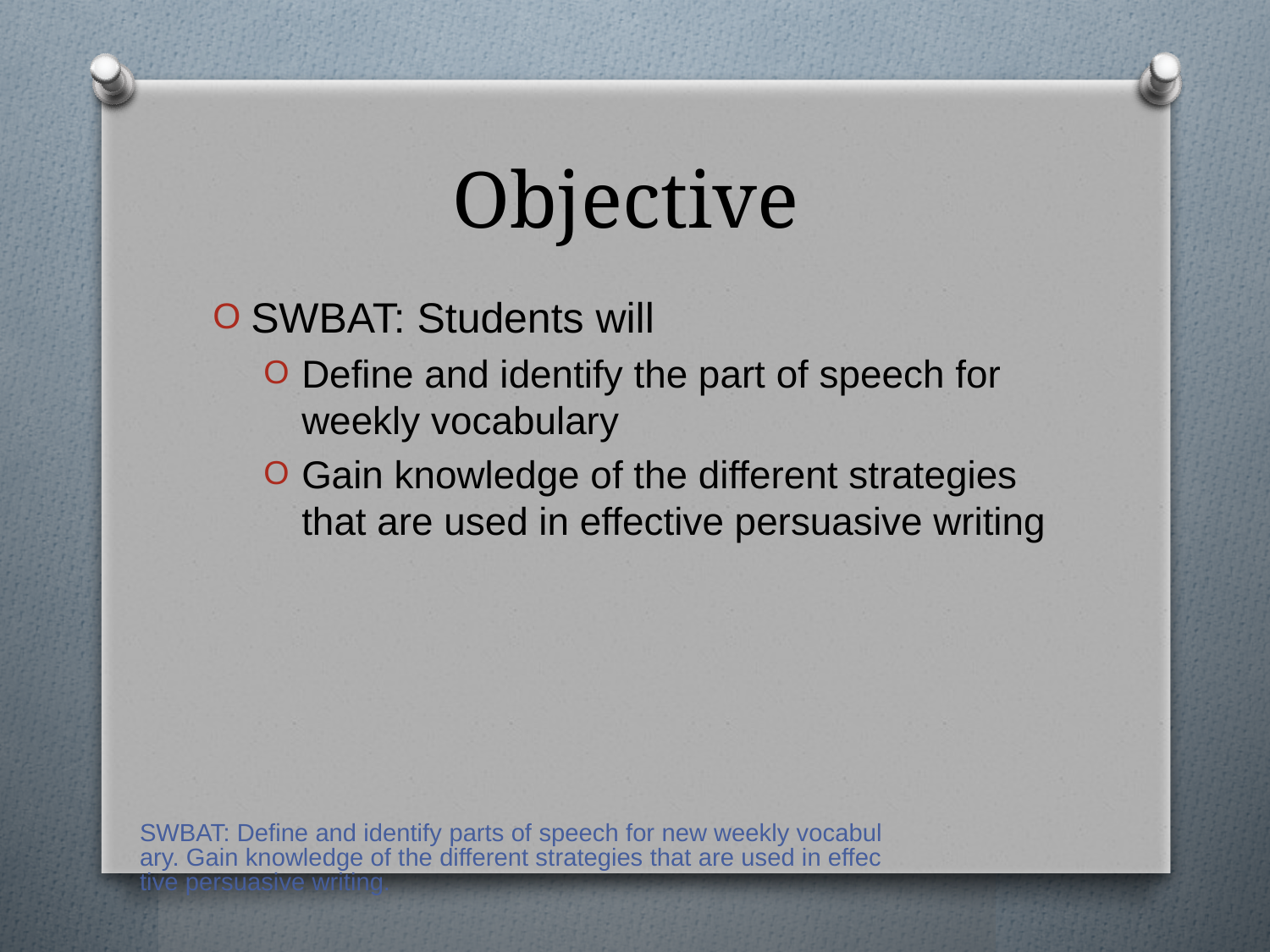

# Objective
SWBAT: Students will
Define and identify the part of speech for weekly vocabulary
Gain knowledge of the different strategies that are used in effective persuasive writing
SWBAT: Define and identify parts of speech for new weekly vocabulary. Gain knowledge of the different strategies that are used in effective persuasive writing.